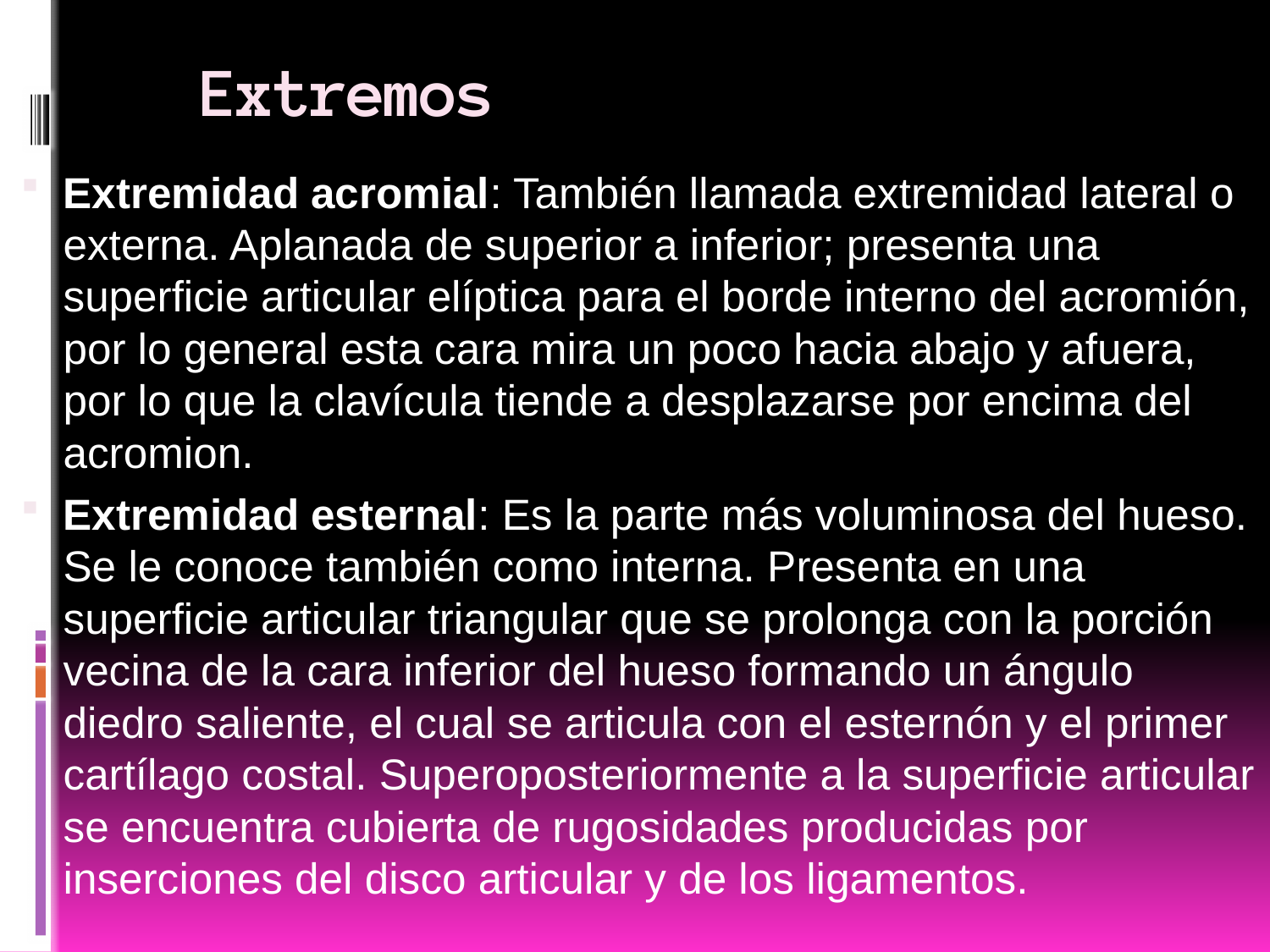

# Extremos
Extremidad acromial: También llamada extremidad lateral o externa. Aplanada de superior a inferior; presenta una superficie articular elíptica para el borde interno del acromión, por lo general esta cara mira un poco hacia abajo y afuera, por lo que la clavícula tiende a desplazarse por encima del acromion.
Extremidad esternal: Es la parte más voluminosa del hueso. Se le conoce también como interna. Presenta en una superficie articular triangular que se prolonga con la porción vecina de la cara inferior del hueso formando un ángulo diedro saliente, el cual se articula con el esternón y el primer cartílago costal. Superoposteriormente a la superficie articular se encuentra cubierta de rugosidades producidas por inserciones del disco articular y de los ligamentos.